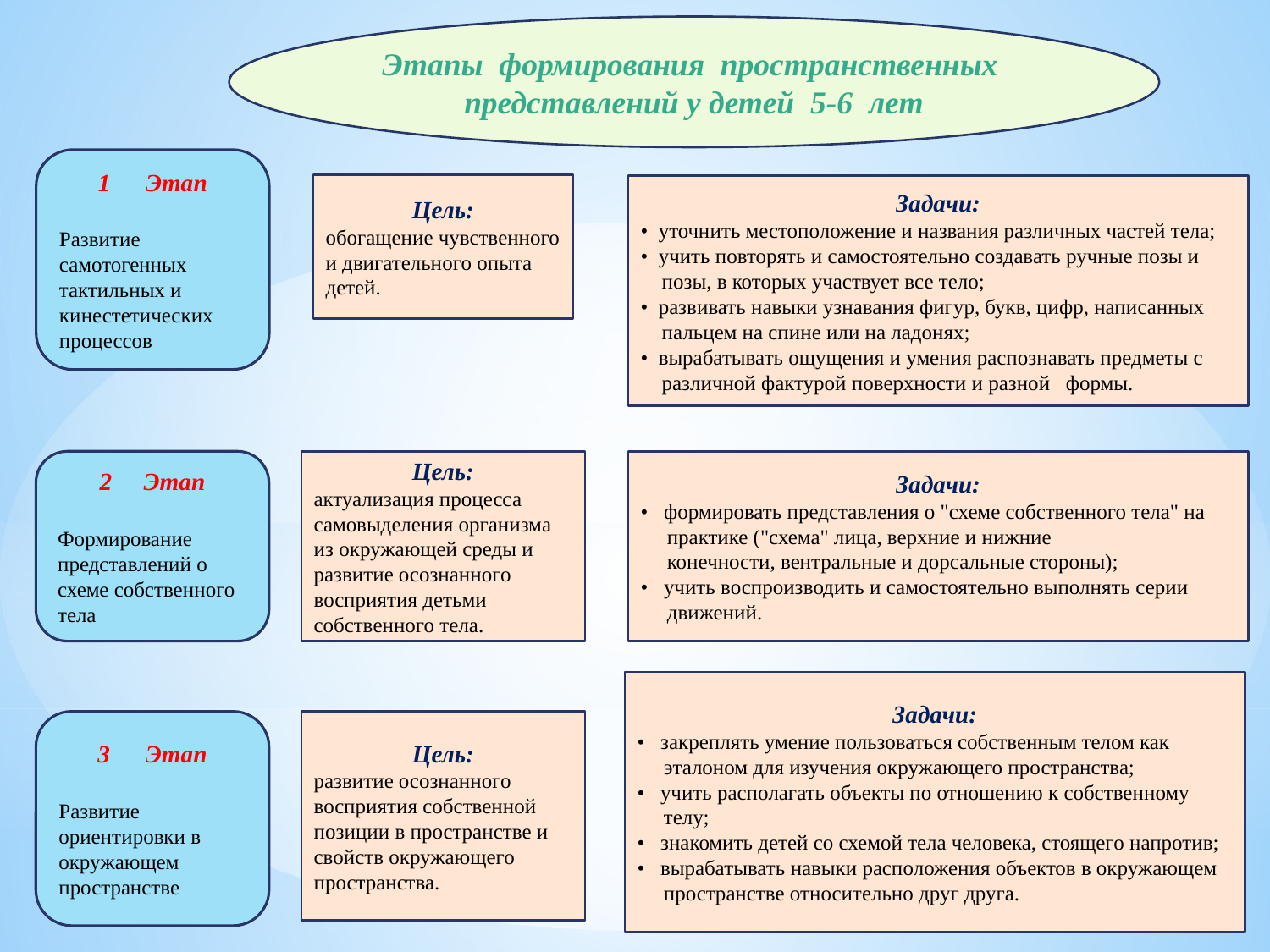

Этапы  формирования  пространственных  представлений у детей  5-6  лет
Этап

Развитие самотогенных тактильных и кинестетических процессов
Цель:
обогащение чувственного и двигательного опыта детей.
Задачи:
•  уточнить местоположение и названия различных частей тела;
•  учить повторять и самостоятельно создавать ручные позы и
    позы, в которых участвует все тело;
•  развивать навыки узнавания фигур, букв, цифр, написанных
    пальцем на спине или на ладонях;
•  вырабатывать ощущения и умения распознавать предметы с
    различной фактурой поверхности и разной   формы.
  Этап

Формирование представлений о схеме собственного тела
Цель:
актуализация процесса самовыделения организма из окружающей среды и развитие осознанного восприятия детьми собственного тела.
Задачи:
•   формировать представления о "схеме собственного тела" на
     практике ("схема" лица, верхние и нижние
     конечности, вентральные и дорсальные стороны);
•   учить воспроизводить и самостоятельно выполнять серии
     движений.
Задачи:
•   закреплять умение пользоваться собственным телом как
     эталоном для изучения окружающего пространства;
•   учить располагать объекты по отношению к собственному
     телу;
•   знакомить детей со схемой тела человека, стоящего напротив;
•   вырабатывать навыки расположения объектов в окружающем
     пространстве относительно друг друга.
Этап

Развитие ориентировки в окружающем пространстве
Цель:
развитие осознанного восприятия собственной позиции в пространстве и свойств окружающего пространства.